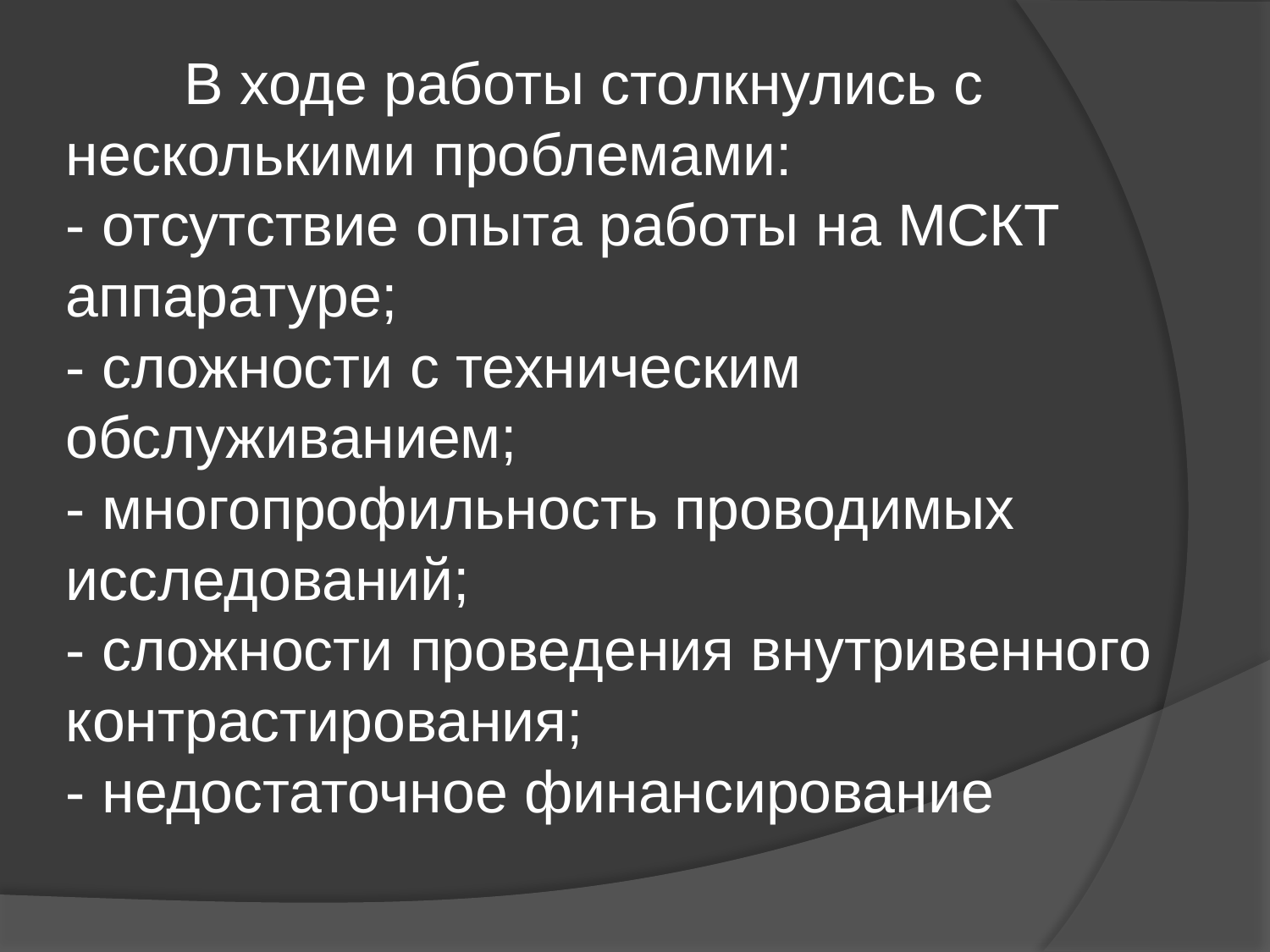

# В ходе работы столкнулись с несколькими проблемами: - отсутствие опыта работы на МСКТ аппаратуре; - сложности с техническим обслуживанием; - многопрофильность проводимых исследований; - сложности проведения внутривенного контрастирования; - недостаточное финансирование